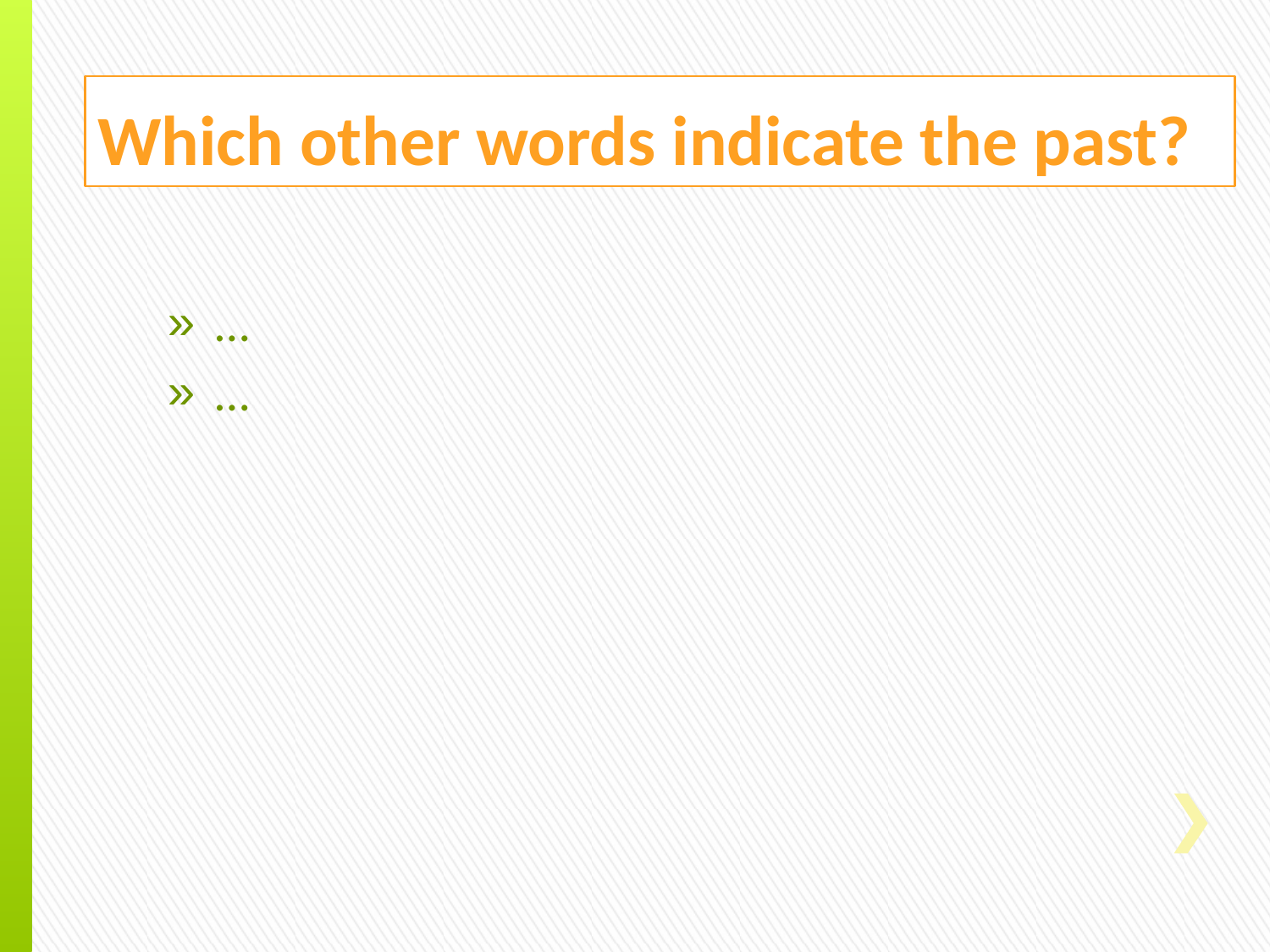

# Which other words indicate the past?
…
…